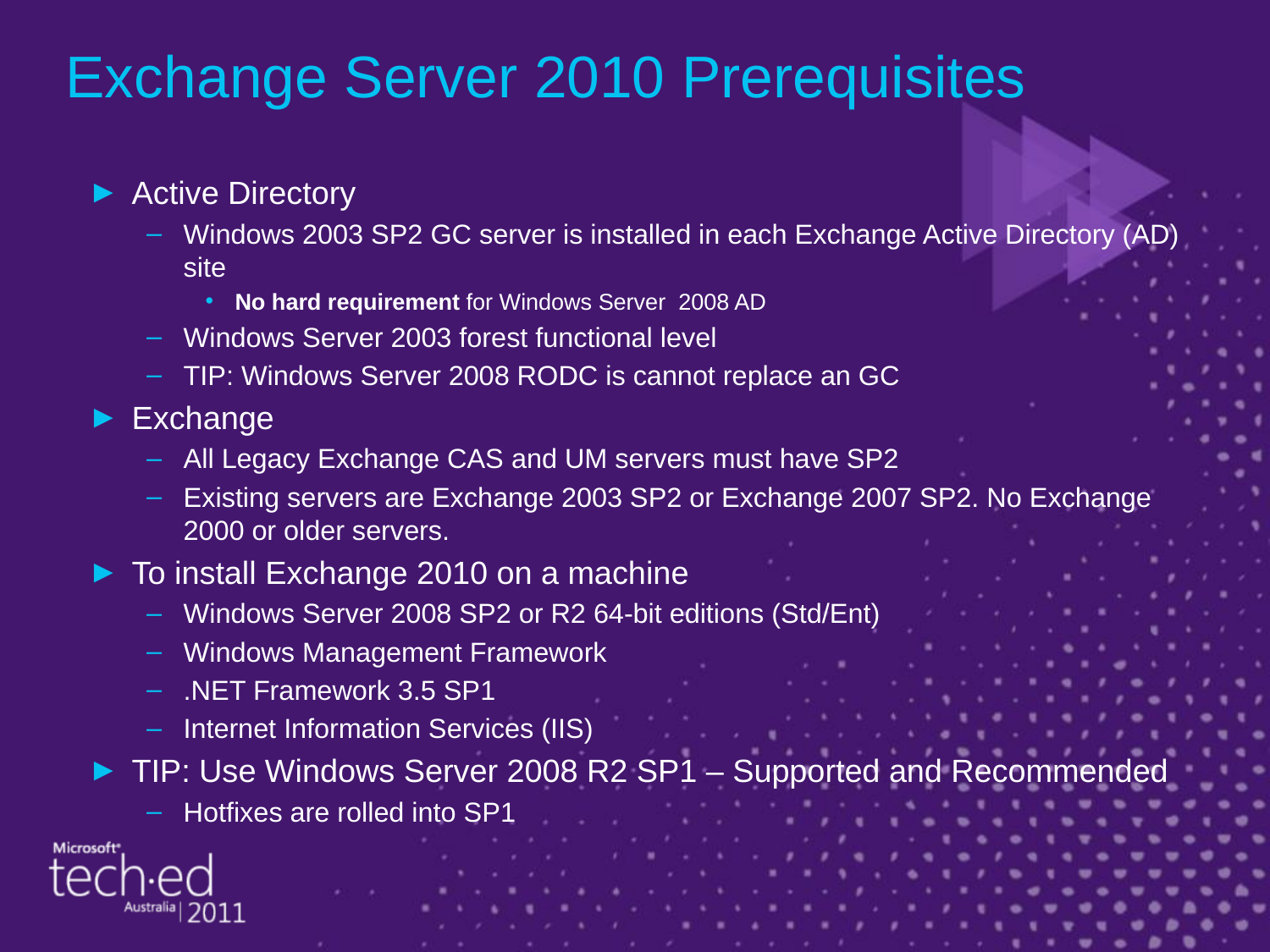

# Exchange Server 2010 Prerequisites
Active Directory
Windows 2003 SP2 GC server is installed in each Exchange Active Directory (AD) site
No hard requirement for Windows Server  2008 AD
Windows Server 2003 forest functional level
TIP: Windows Server 2008 RODC is cannot replace an GC
Exchange
All Legacy Exchange CAS and UM servers must have SP2
Existing servers are Exchange 2003 SP2 or Exchange 2007 SP2. No Exchange 2000 or older servers.
To install Exchange 2010 on a machine
Windows Server 2008 SP2 or R2 64-bit editions (Std/Ent)
Windows Management Framework
.NET Framework 3.5 SP1
Internet Information Services (IIS)
TIP: Use Windows Server 2008 R2 SP1 – Supported and Recommended
Hotfixes are rolled into SP1